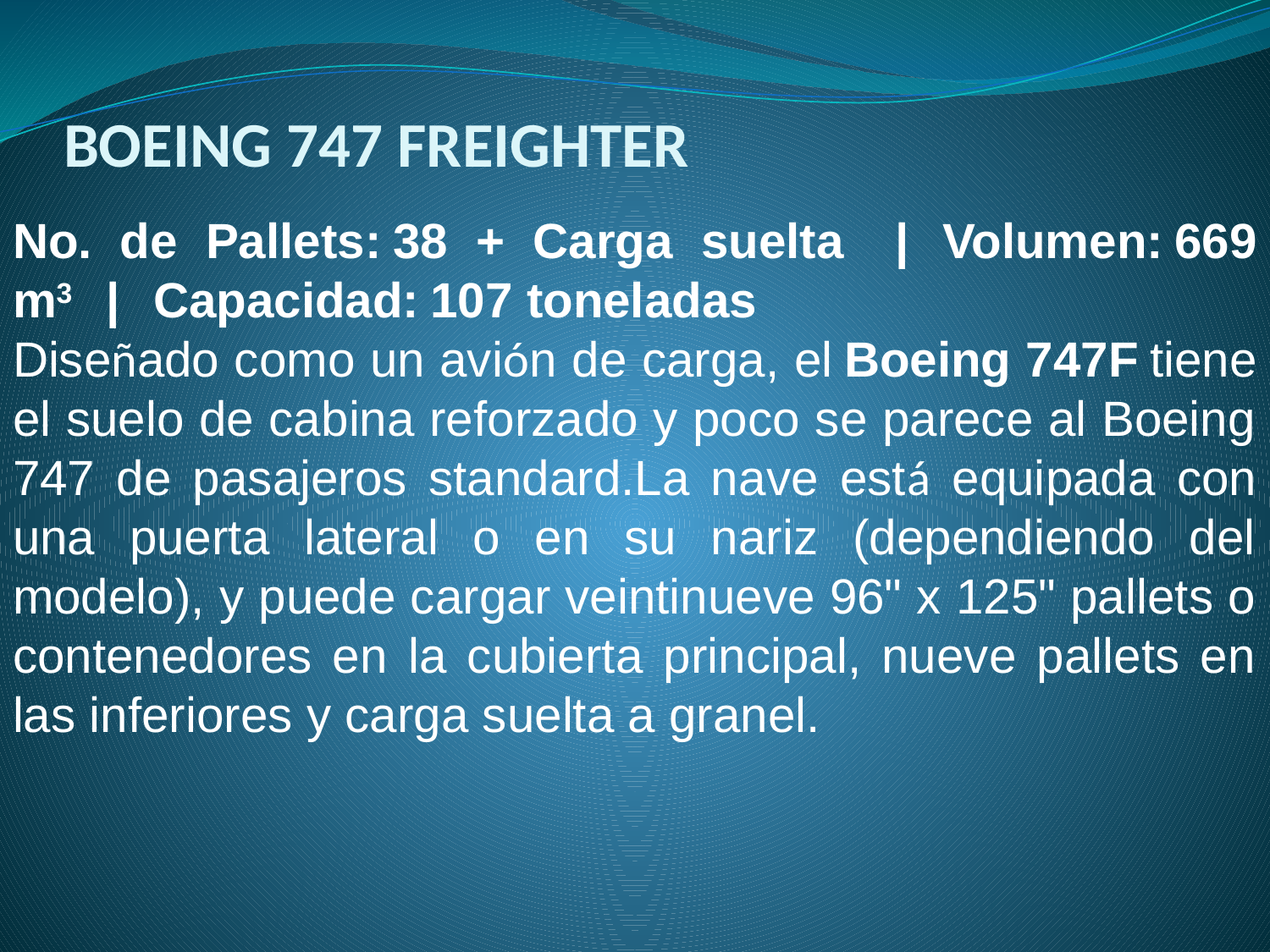

# BOEING 747 FREIGHTER
No. de Pallets: 38 + Carga suelta   |   Volumen: 669 m3   |   Capacidad: 107 toneladas
Diseñado como un avión de carga, el Boeing 747F tiene el suelo de cabina reforzado y poco se parece al Boeing 747 de pasajeros standard.La nave está equipada con una puerta lateral o en su nariz (dependiendo del modelo), y puede cargar veintinueve 96" x 125" pallets o contenedores en la cubierta principal, nueve pallets en las inferiores y carga suelta a granel.